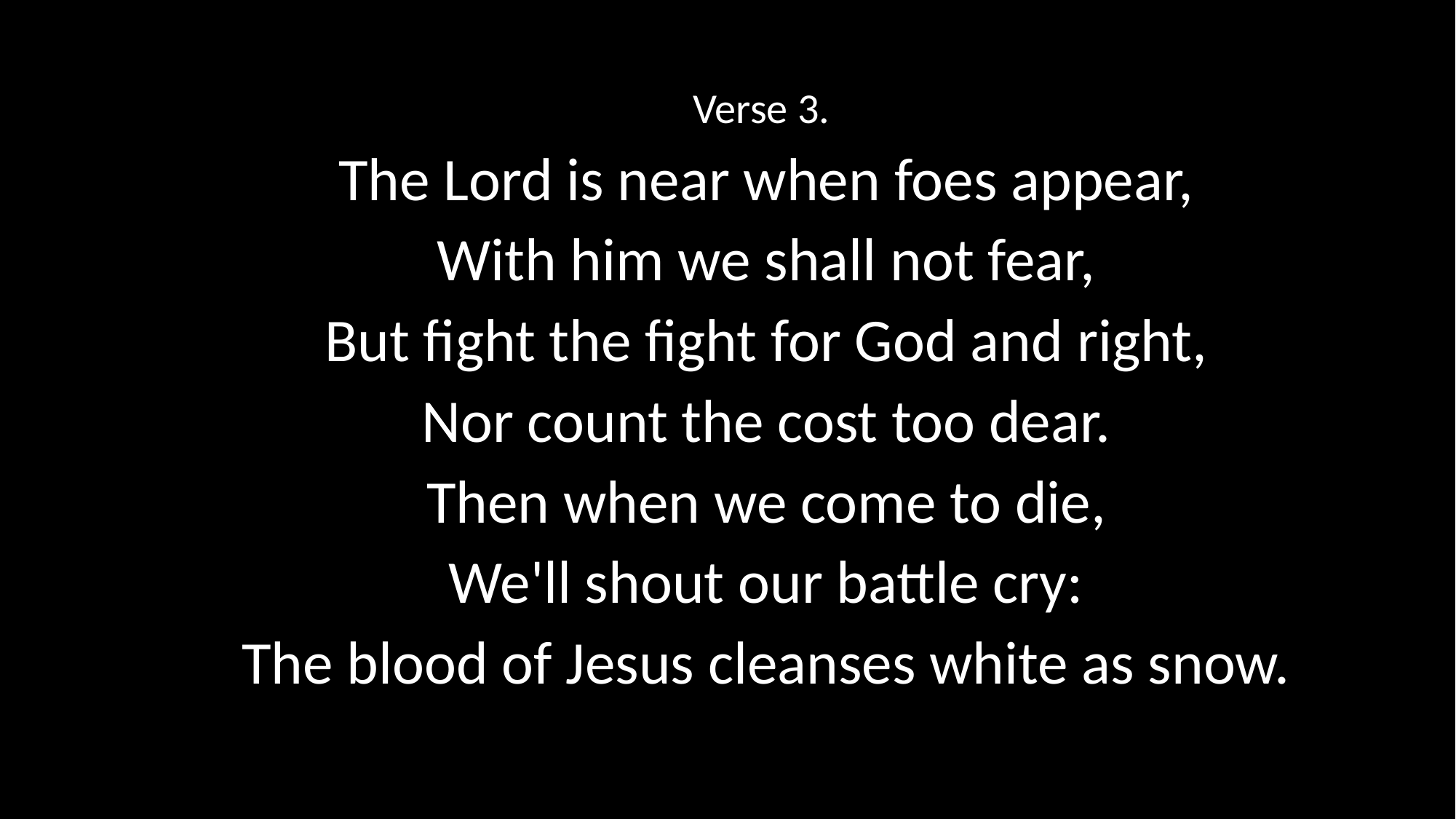

Verse 3.
The Lord is near when foes appear,
With him we shall not fear,
But fight the fight for God and right,
Nor count the cost too dear.
Then when we come to die,
We'll shout our battle cry:
The blood of Jesus cleanses white as snow.